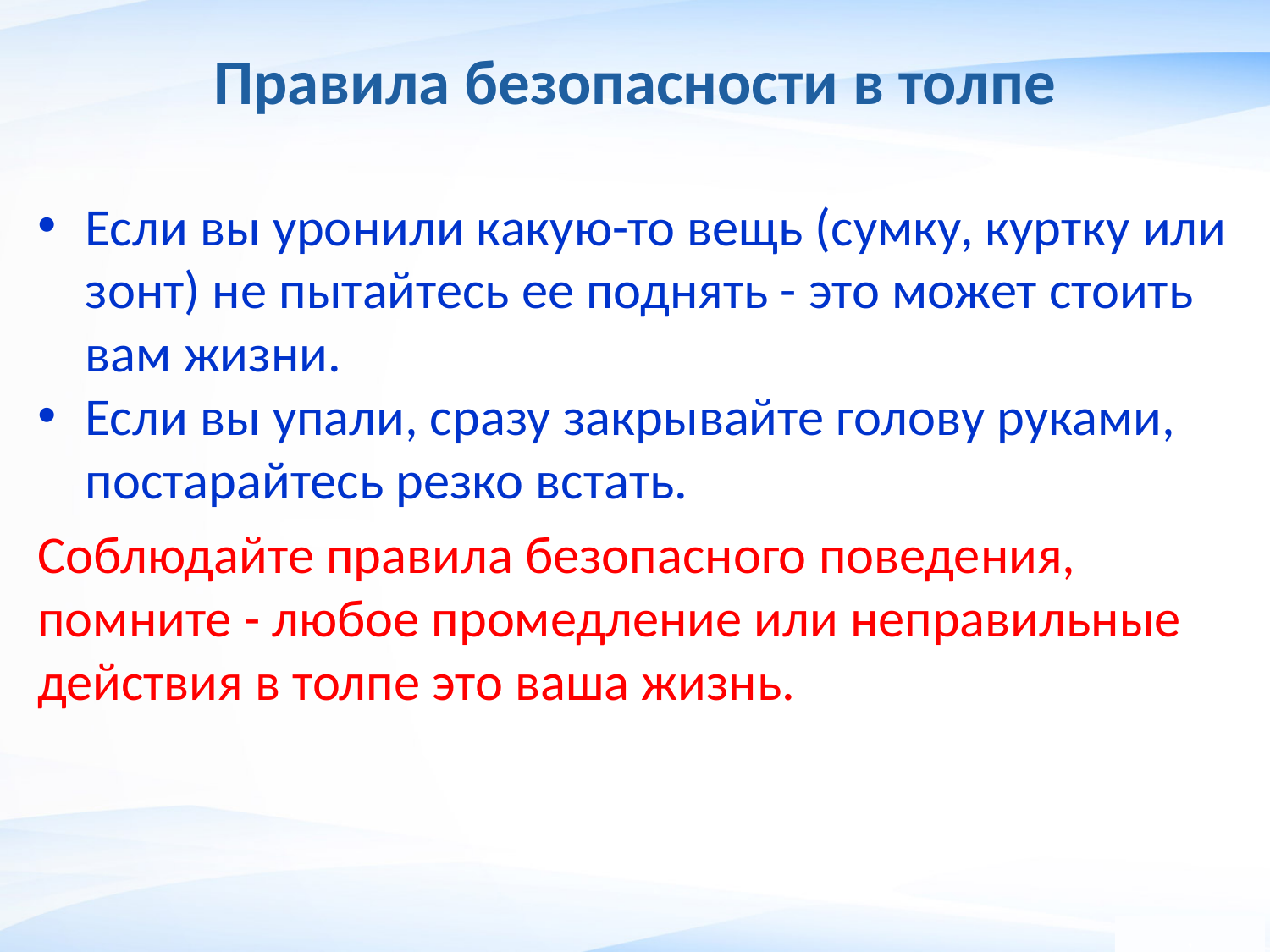

# Правила безопасности в толпе
Если вы уронили какую-то вещь (сумку, куртку или зонт) не пытайтесь ее поднять - это может стоить вам жизни.
Если вы упали, сразу закрывайте голову руками, постарайтесь резко встать.
Соблюдайте правила безопасного поведения, помните - любое промедление или неправильные действия в толпе это ваша жизнь.

,